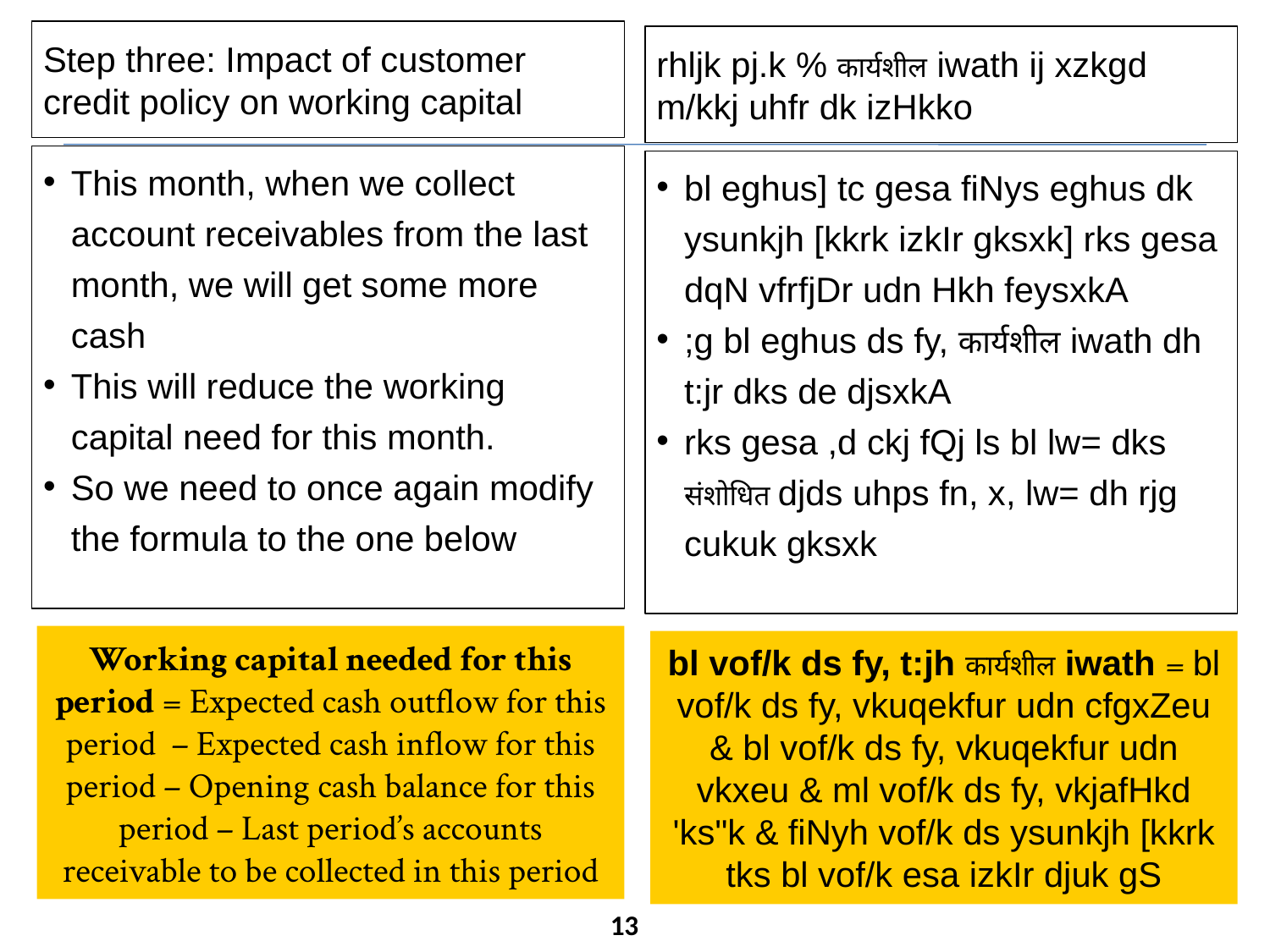

Step three: Impact of customer credit policy on working capital
rhljk pj.k % कार्यशील iwath ij xzkgd m/kkj uhfr dk izHkko
This month, when we collect account receivables from the last month, we will get some more cash
This will reduce the working capital need for this month.
So we need to once again modify the formula to the one below
bl eghus] tc gesa fiNys eghus dk ysunkjh [kkrk izkIr gksxk] rks gesa dqN vfrfjDr udn Hkh feysxkA
;g bl eghus ds fy, कार्यशील iwath dh t:jr dks de djsxkA
rks gesa ,d ckj fQj ls bl lw= dks संशोधित djds uhps fn, x, lw= dh rjg cukuk gksxk
Working capital needed for this period = Expected cash outflow for this period  – Expected cash inflow for this period – Opening cash balance for this period – Last period’s accounts receivable to be collected in this period
bl vof/k ds fy, t:jh कार्यशील iwath = bl vof/k ds fy, vkuqekfur udn cfgxZeu & bl vof/k ds fy, vkuqekfur udn vkxeu & ml vof/k ds fy, vkjafHkd 'ks"k & fiNyh vof/k ds ysunkjh [kkrk tks bl vof/k esa izkIr djuk gS
13